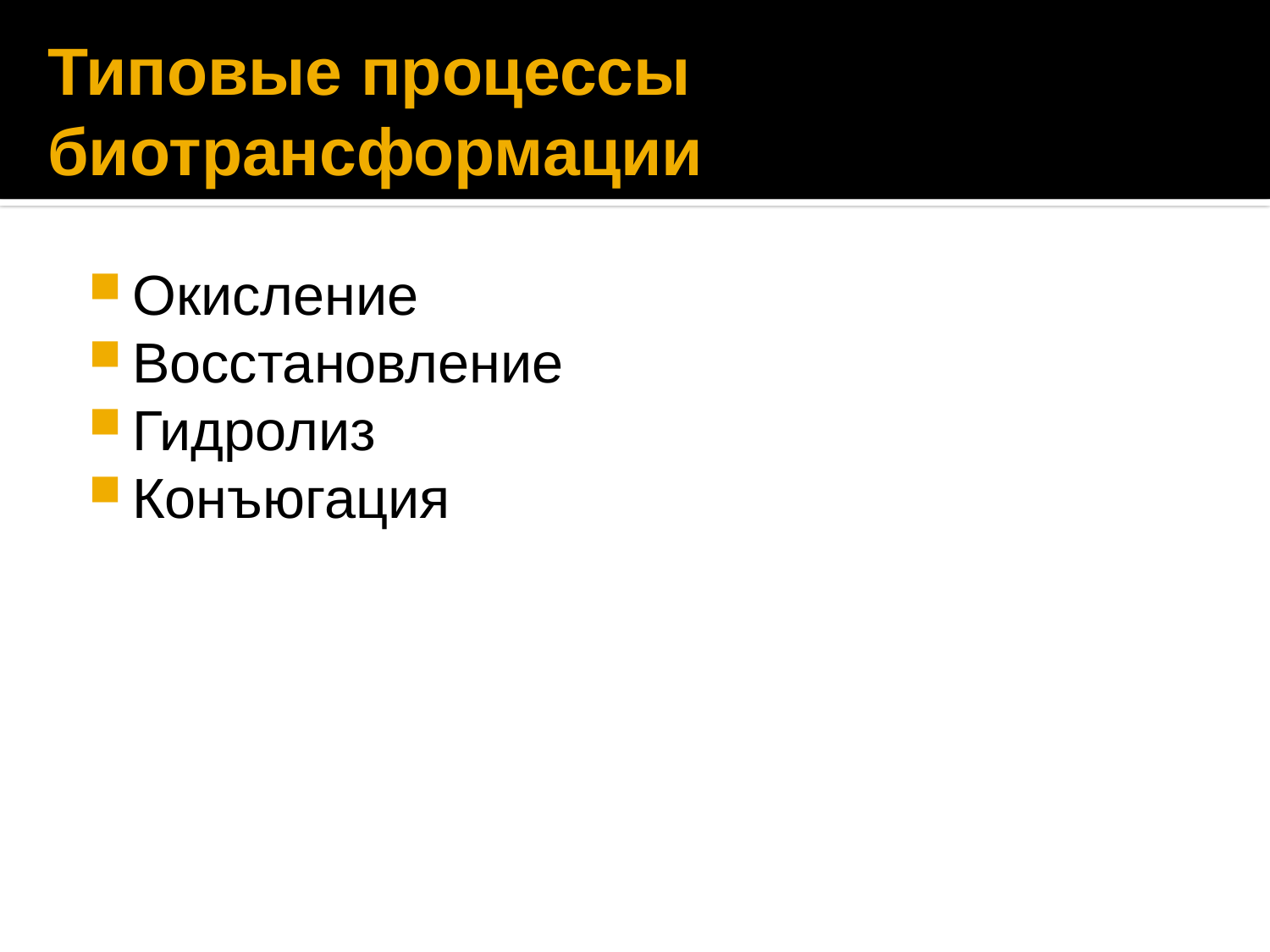

# Типовые процессы биотрансформации
Окисление
Восстановление
Гидролиз
Конъюгация